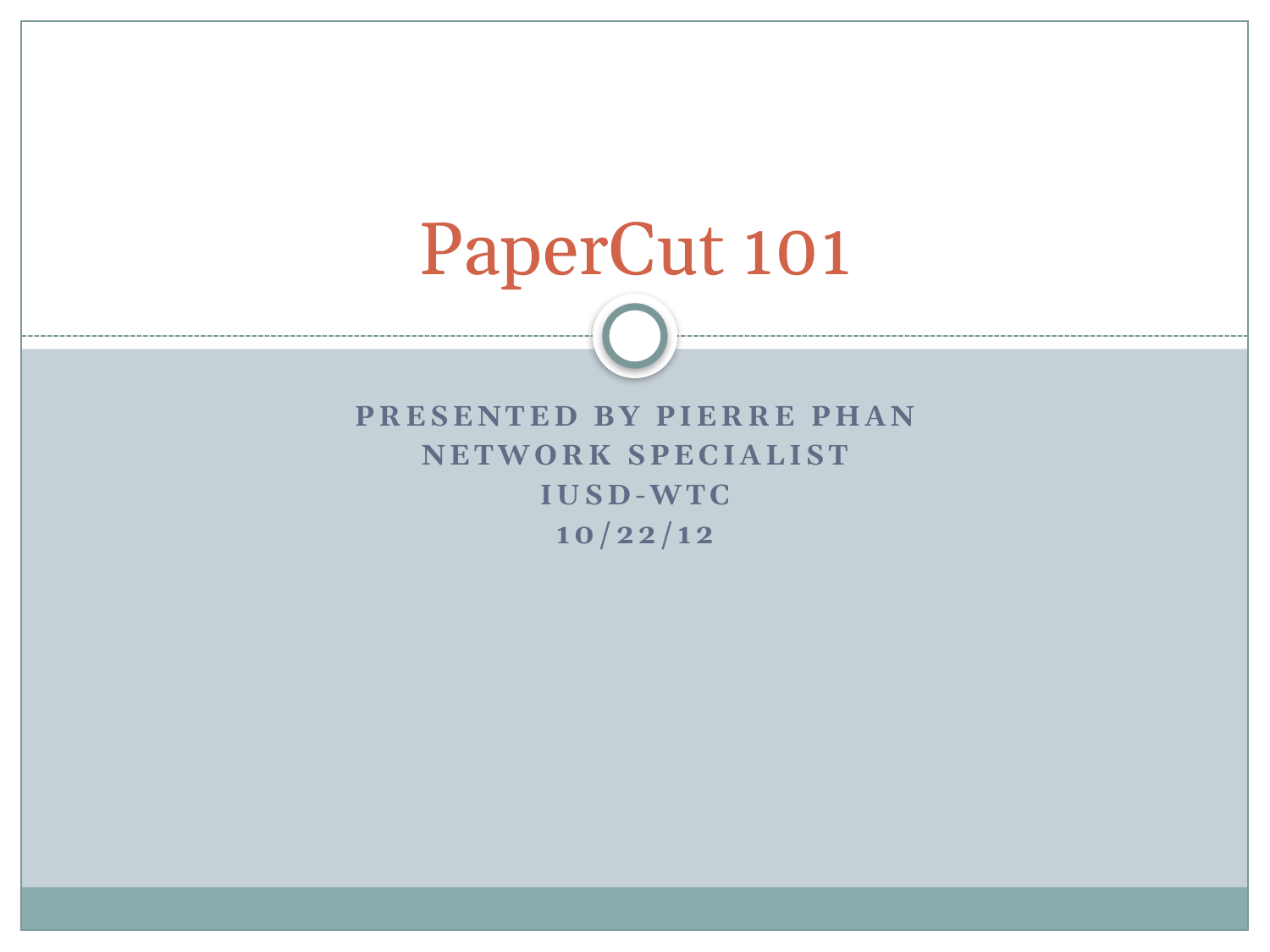

# PaperCut 101
Presented by Pierre phan
Network specialist
Iusd-WTC
10/22/12